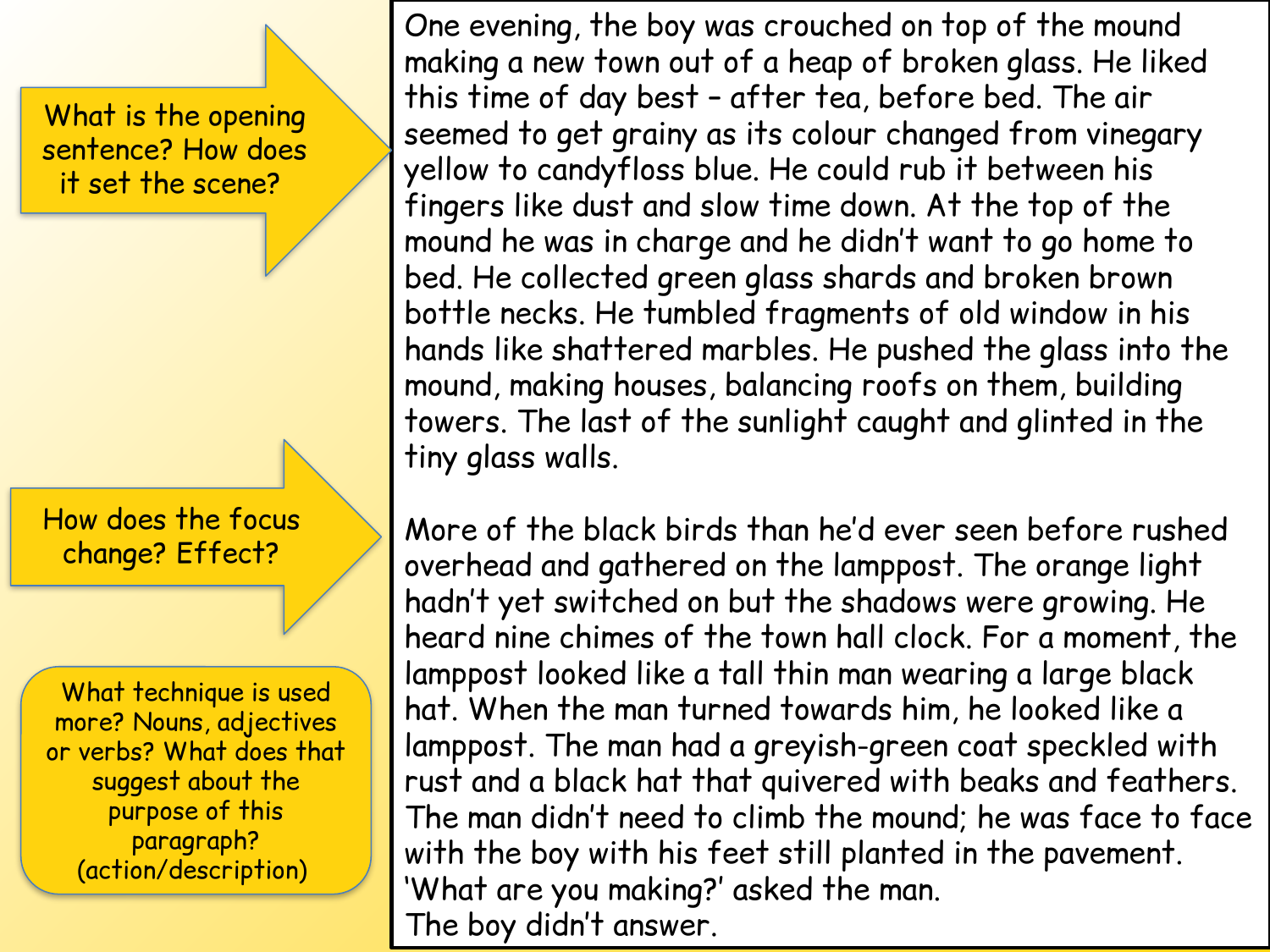

One evening, the boy was crouched on top of the mound making a new town out of a heap of broken glass. He liked this time of day best – after tea, before bed. The air seemed to get grainy as its colour changed from vinegary yellow to candyfloss blue. He could rub it between his fingers like dust and slow time down. At the top of the mound he was in charge and he didn’t want to go home to bed. He collected green glass shards and broken brown bottle necks. He tumbled fragments of old window in his hands like shattered marbles. He pushed the glass into the mound, making houses, balancing roofs on them, building towers. The last of the sunlight caught and glinted in the tiny glass walls.

More of the black birds than he’d ever seen before rushed overhead and gathered on the lamppost. The orange light hadn’t yet switched on but the shadows were growing. He heard nine chimes of the town hall clock. For a moment, the lamppost looked like a tall thin man wearing a large black hat. When the man turned towards him, he looked like a lamppost. The man had a greyish-green coat speckled with rust and a black hat that quivered with beaks and feathers. The man didn’t need to climb the mound; he was face to face with the boy with his feet still planted in the pavement.
‘What are you making?’ asked the man.
The boy didn’t answer.

What is the opening sentence? How does it set the scene?

How does the focus change? Effect?

What technique is used more? Nouns, adjectives or verbs? What does that suggest about the purpose of this paragraph? (action/description)